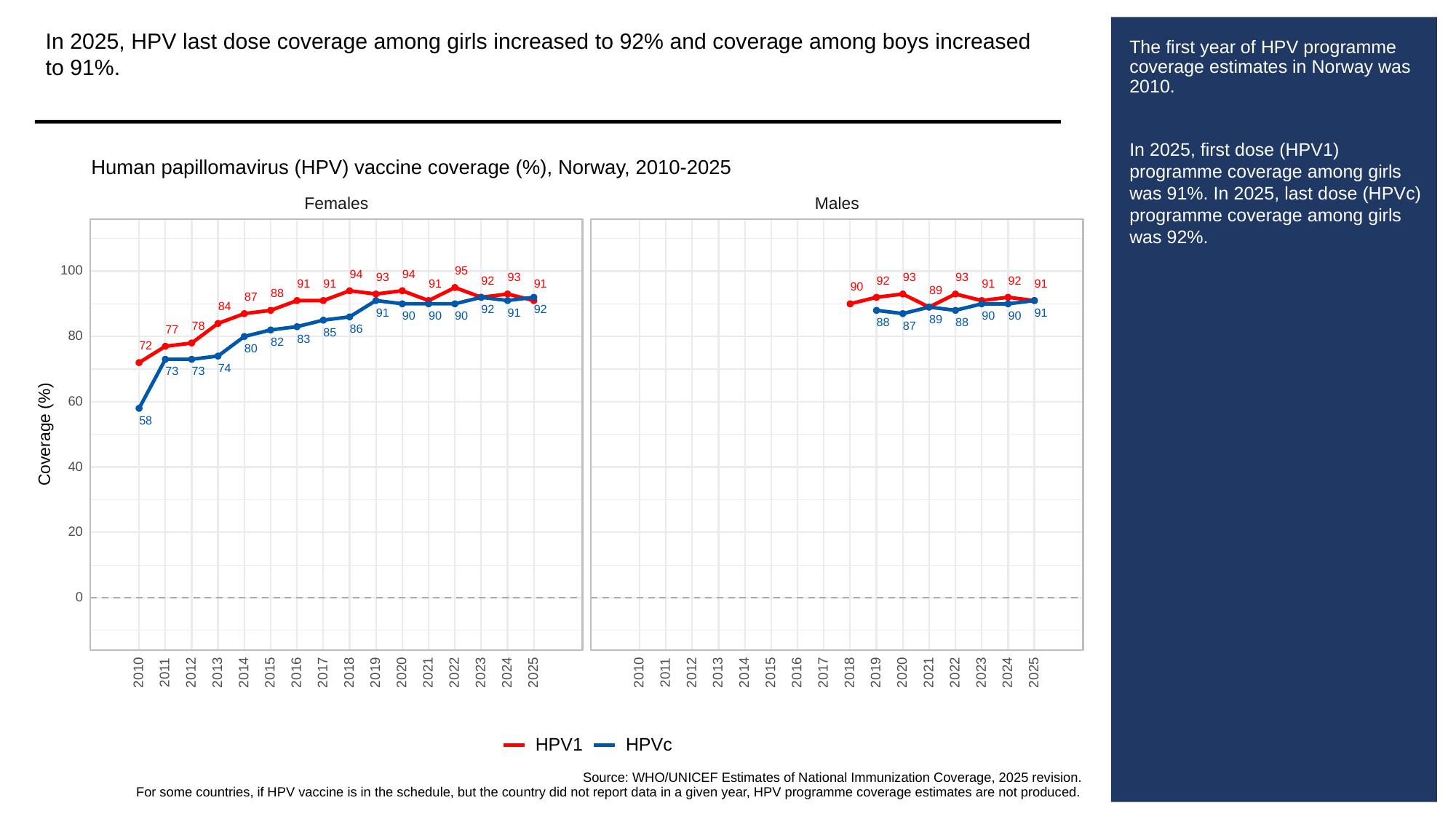

In 2025, HPV last dose coverage among girls increased to 92% and coverage among boys increased to 91%.
# The first year of HPV programme coverage estimates in Norway was 2010.

In 2025, first dose (HPV1) programme coverage among girls was 91%. In 2025, last dose (HPVc) programme coverage among girls was 92%.

Human papillomavirus (HPV) vaccine coverage (%), Norway, 2010-2025
Females
Males

100
95
94
94

93
93
93
93
92
92
92
91
91
91
91
91
91
90

89

88

87

84

92
92

91
91
91

90
90
90
90
90

89

88
88

87
78

86
77

85
80

83

82

72

80

74
73
73

60

58
Coverage (%)

40

20

0

2013
2023
2013
2023
2010
2011
2012
2014
2015
2016
2017
2018
2019
2020
2021
2022
2024
2025
2010
2011
2012
2014
2015
2016
2017
2018
2019
2020
2021
2022
2024
2025
HPVc
HPV1

Source: WHO/UNICEF Estimates of National Immunization Coverage, 2025 revision.
For some countries, if HPV vaccine is in the schedule, but the country did not report data in a given year, HPV programme coverage estimates are not produced.